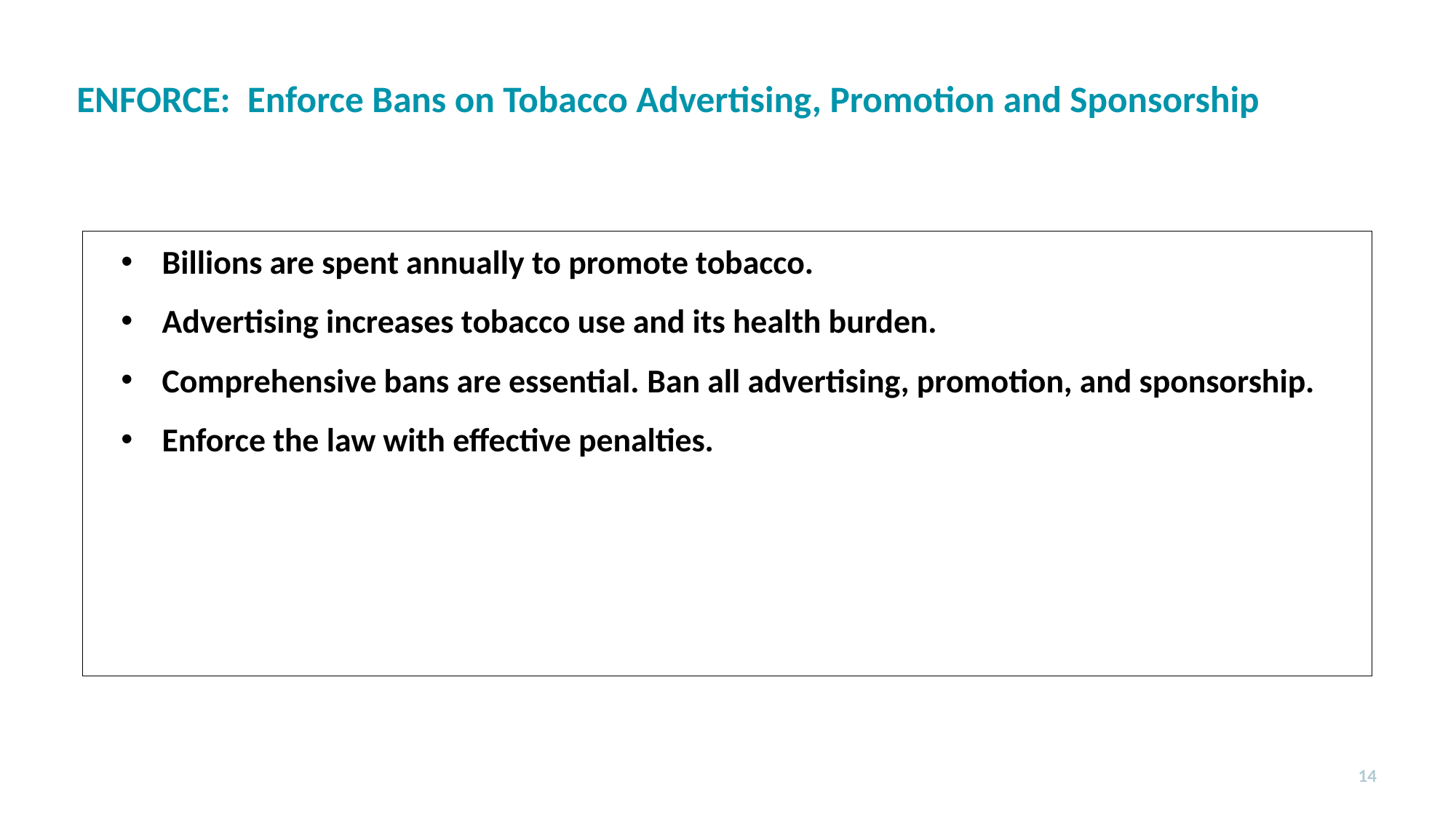

# ENFORCE:  Enforce Bans on Tobacco Advertising, Promotion and Sponsorship
Billions are spent annually to promote tobacco.
Advertising increases tobacco use and its health burden.
Comprehensive bans are essential. Ban all advertising, promotion, and sponsorship.
Enforce the law with effective penalties.
14